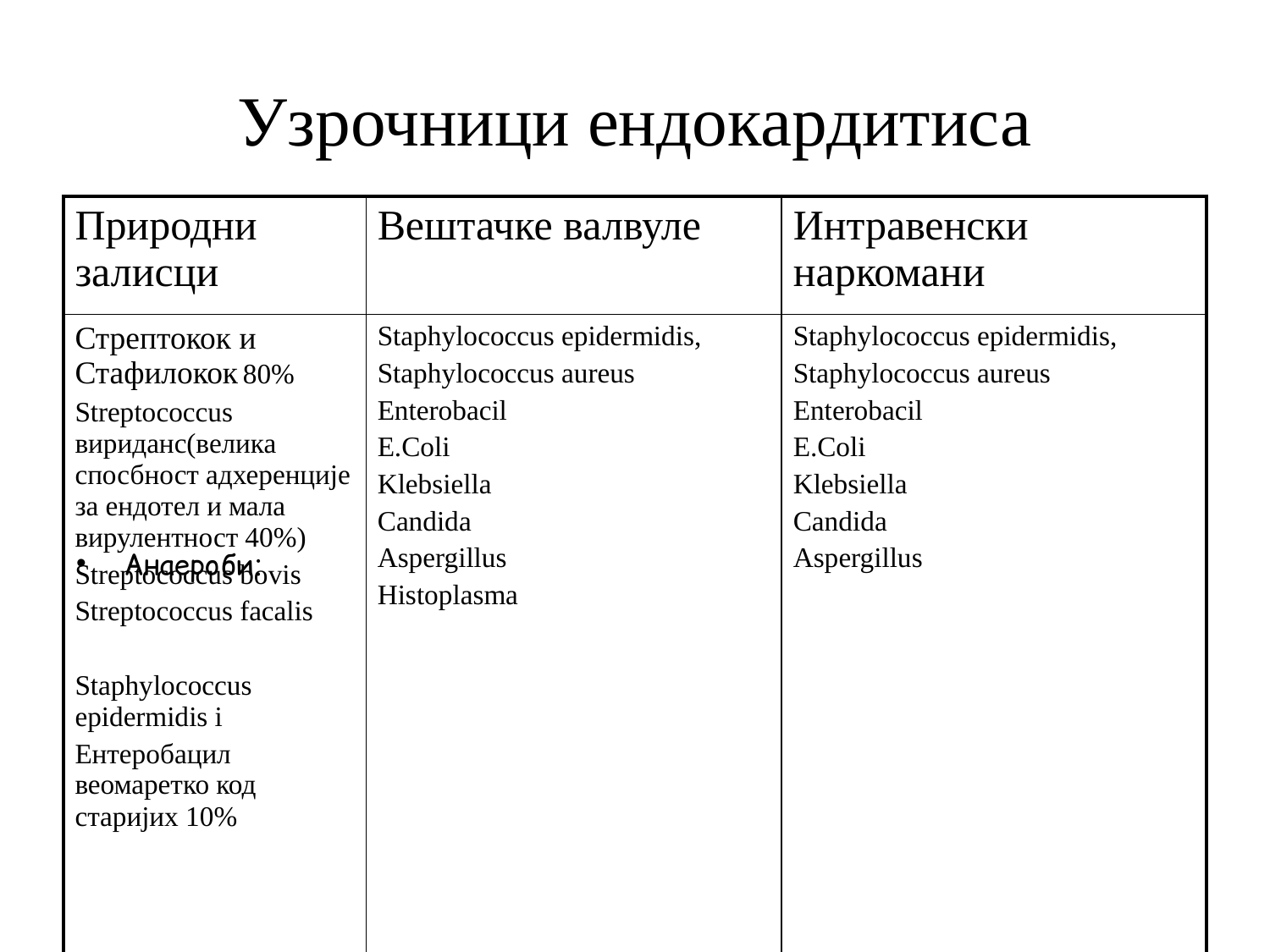

# Узрочници ендокардитиса
| Природни залисци | Вештачке валвуле | Интравенски наркомани |
| --- | --- | --- |
| Стрептокок и Стафилокок 80% Streptococcus вириданс(велика спосбност адхеренције за ендотел и мала вирулентност 40%) Streptococcus bovis Streptococcus facalis Staphylococcus epidermidis i Ентеробацил веомаретко код старијих 10% | Staphylococcus epidermidis, Staphylococcus aureus Enterobacil E.Coli Klebsiella Candida Aspergillus Histoplasma | Staphylococcus epidermidis, Staphylococcus aureus Enterobacil E.Coli Klebsiella Candida Aspergillus |
Анаероби: